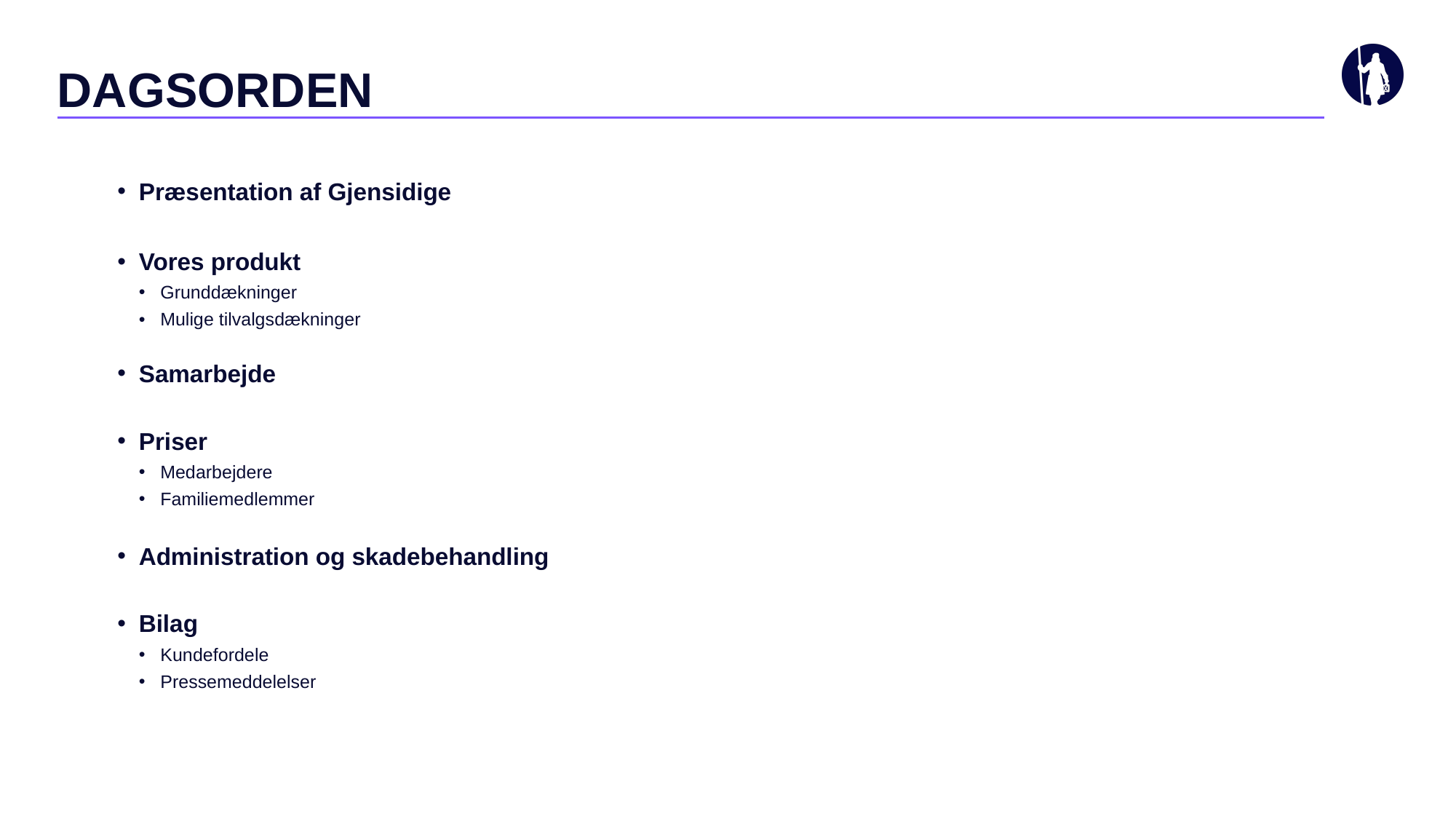

# DAGSORDEN
Præsentation af Gjensidige
Vores produkt
Grunddækninger
Mulige tilvalgsdækninger
Samarbejde
Priser
Medarbejdere
Familiemedlemmer
Administration og skadebehandling
Bilag
Kundefordele
Pressemeddelelser